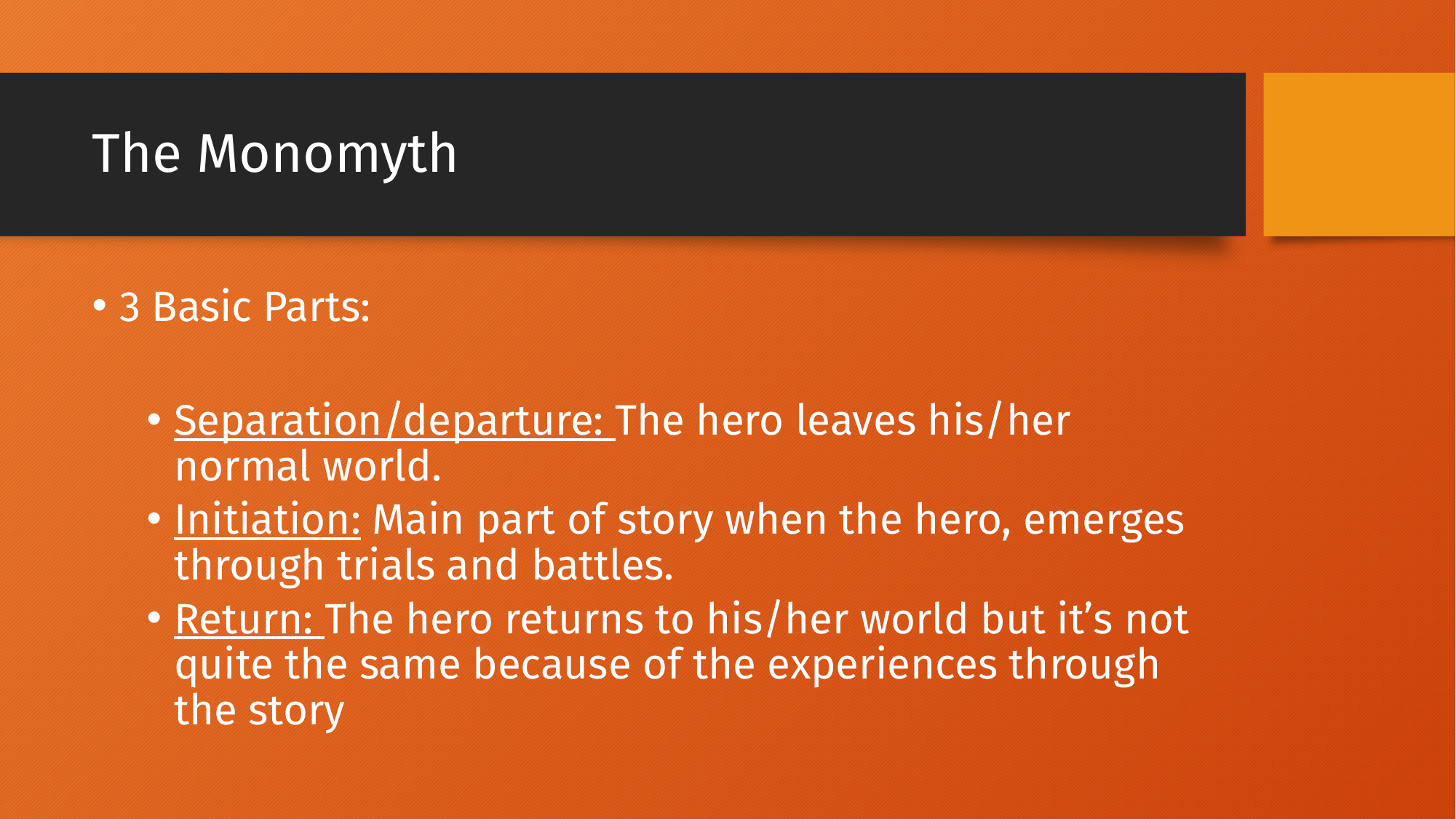

# The Monomyth
3 Basic Parts:

Separation/departure: The hero leaves his/her normal world.
Initiation: Main part of story when the hero, emerges through trials and battles.
Return: The hero returns to his/her world but it’s not quite the same because of the experiences through the story